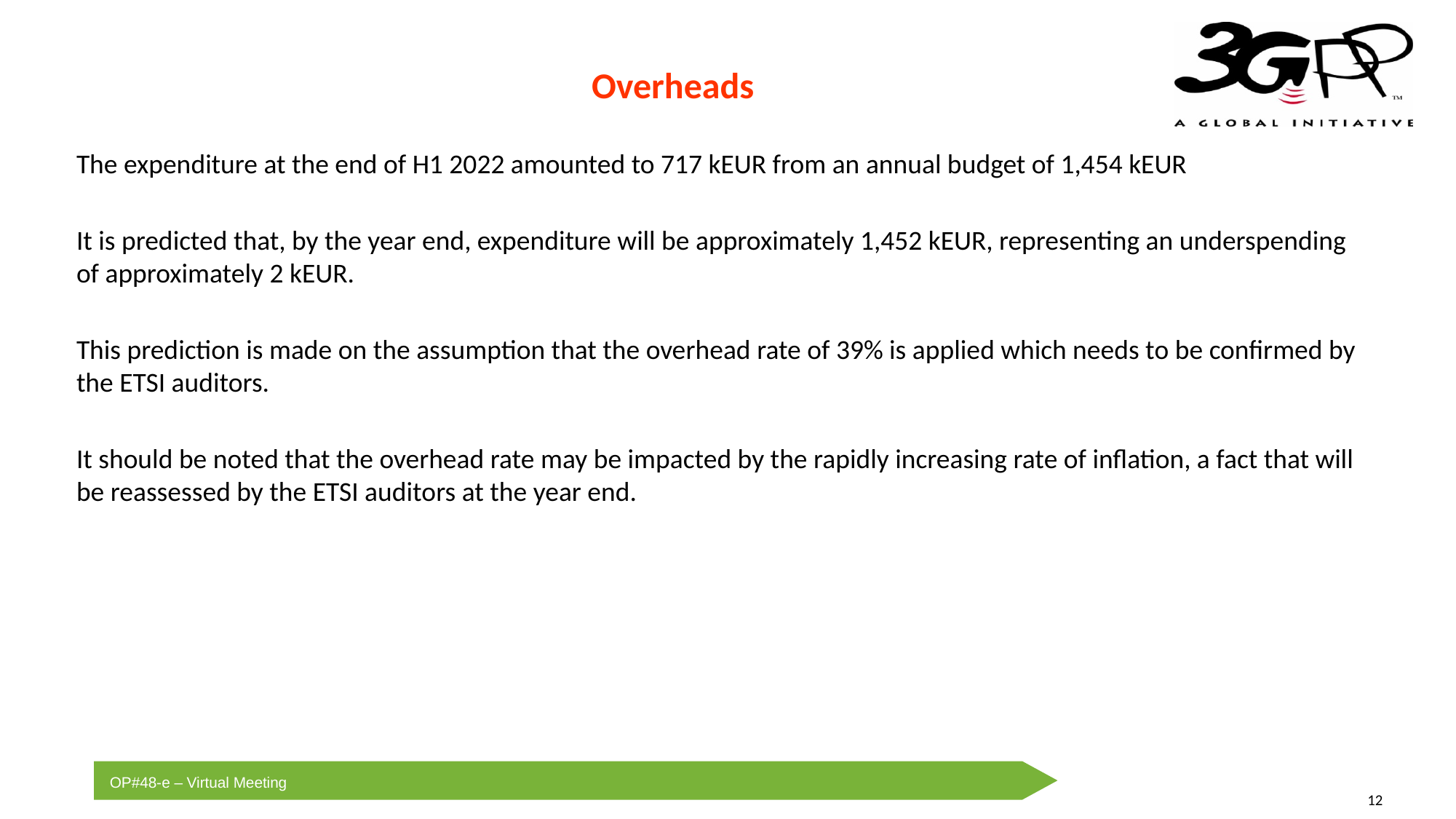

# Overheads
The expenditure at the end of H1 2022 amounted to 717 kEUR from an annual budget of 1,454 kEUR

It is predicted that, by the year end, expenditure will be approximately 1,452 kEUR, representing an underspending of approximately 2 kEUR.

This prediction is made on the assumption that the overhead rate of 39% is applied which needs to be confirmed by the ETSI auditors.

It should be noted that the overhead rate may be impacted by the rapidly increasing rate of inflation, a fact that will be reassessed by the ETSI auditors at the year end.